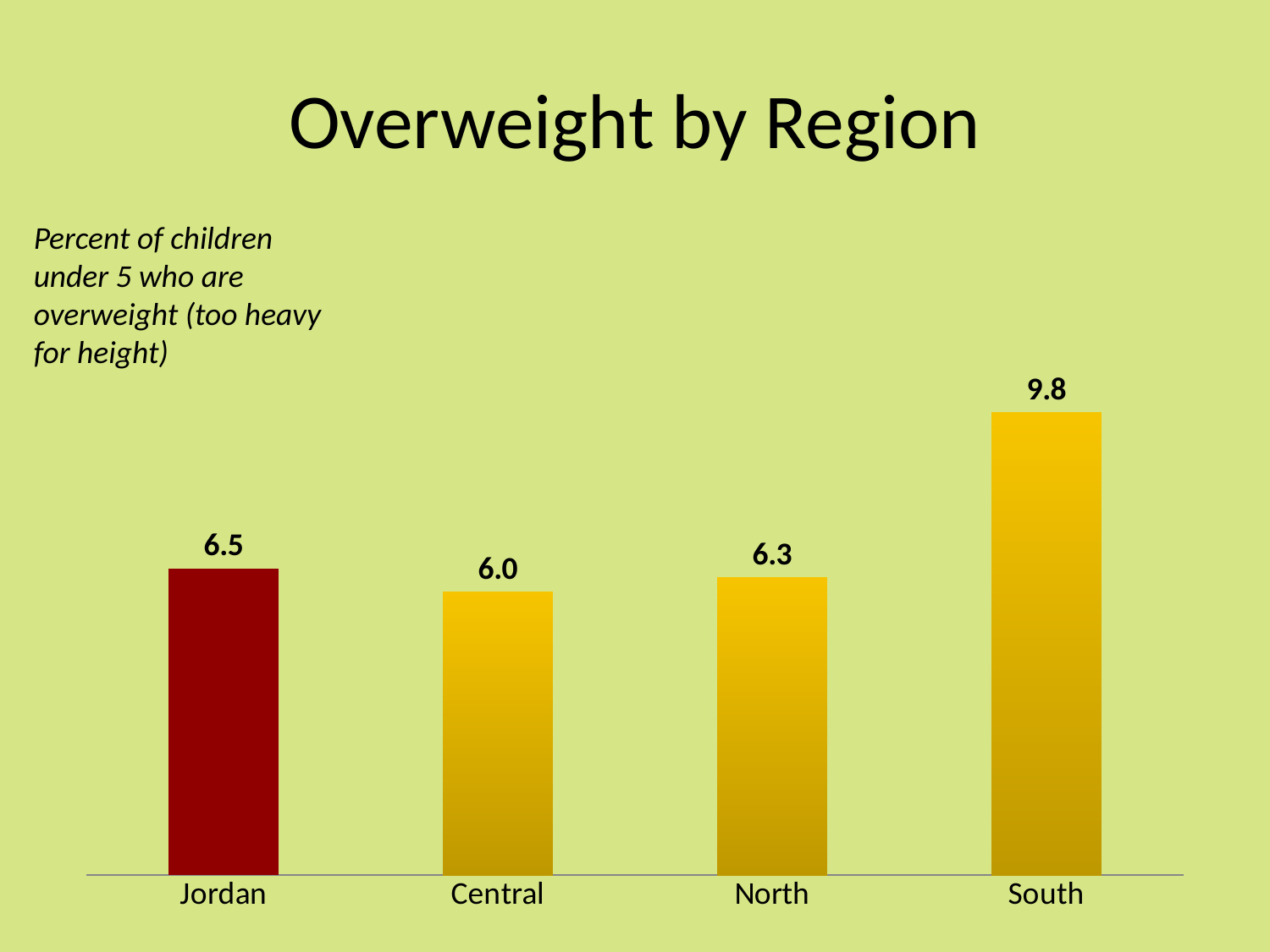

# Overweight by Region
Percent of children under 5 who are overweight (too heavy for height)

### Chart

| Category | Column1 |
|---|---|
| Jordan | 6.5 |
| Central | 6.0 |
| North | 6.3 |
| South | 9.8 |